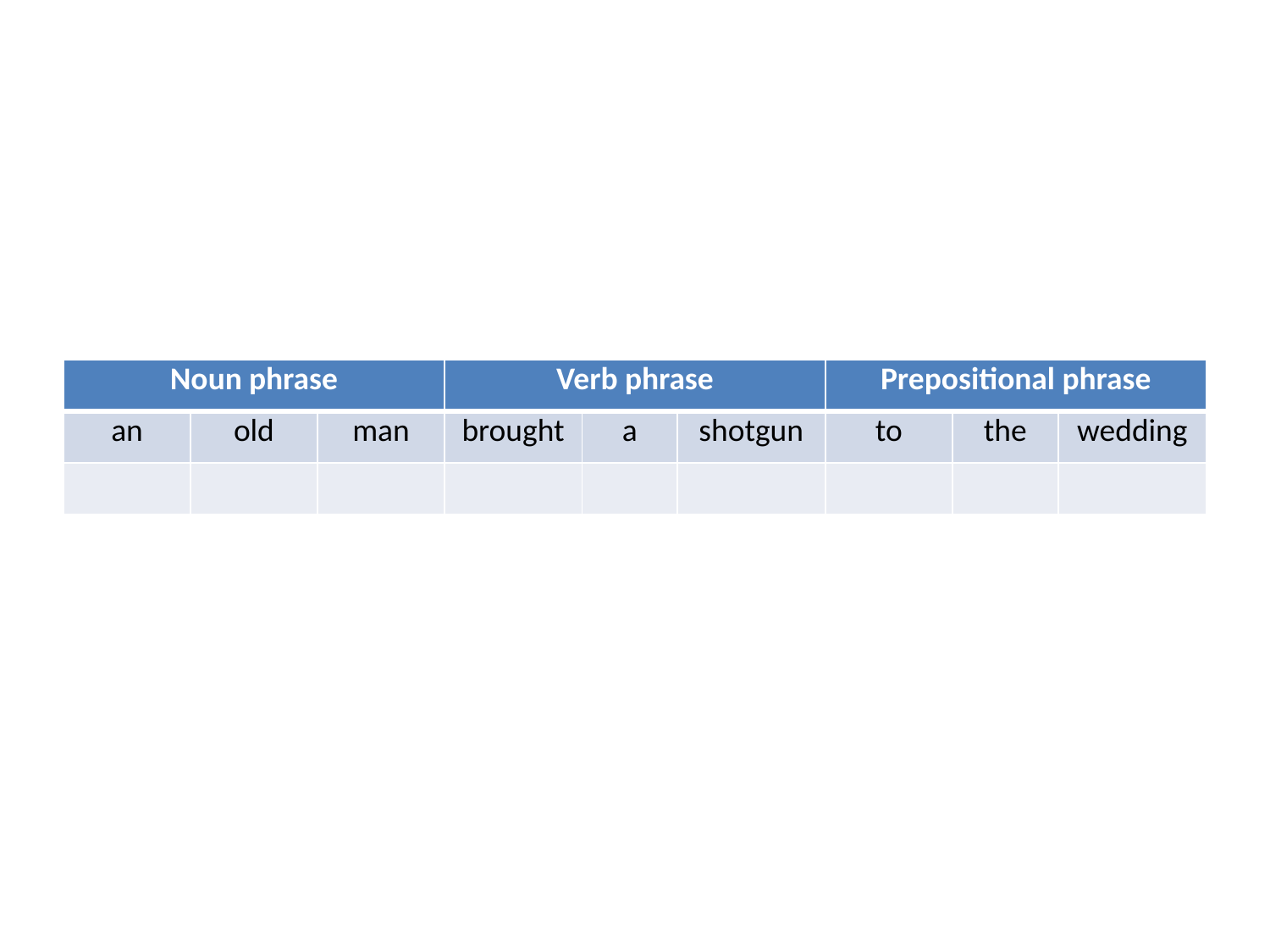

#
| Noun phrase |  |  | Verb phrase |  |  | Prepositional phrase |  |  |
| --- | --- | --- | --- | --- | --- | --- | --- | --- |
| an | old | man | brought | a | shotgun | to | the | wedding |
|  |  |  |  |  |  |  |  |  |